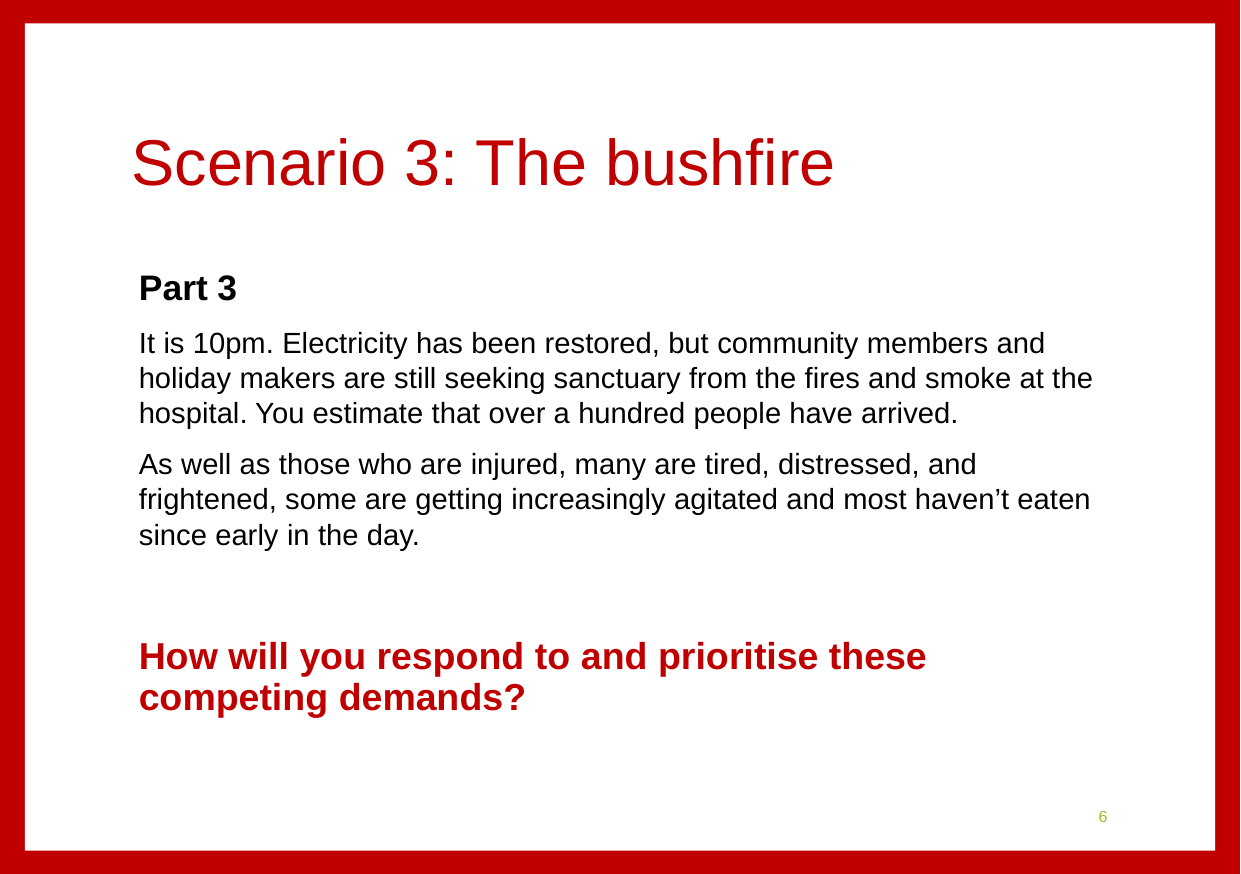

# Scenario 3: The bushfire
Part 3
It is 10pm. Electricity has been restored, but community members and holiday makers are still seeking sanctuary from the fires and smoke at the hospital. You estimate that over a hundred people have arrived.
As well as those who are injured, many are tired, distressed, and frightened, some are getting increasingly agitated and most haven’t eaten since early in the day.

How will you respond to and prioritise these competing demands?

6